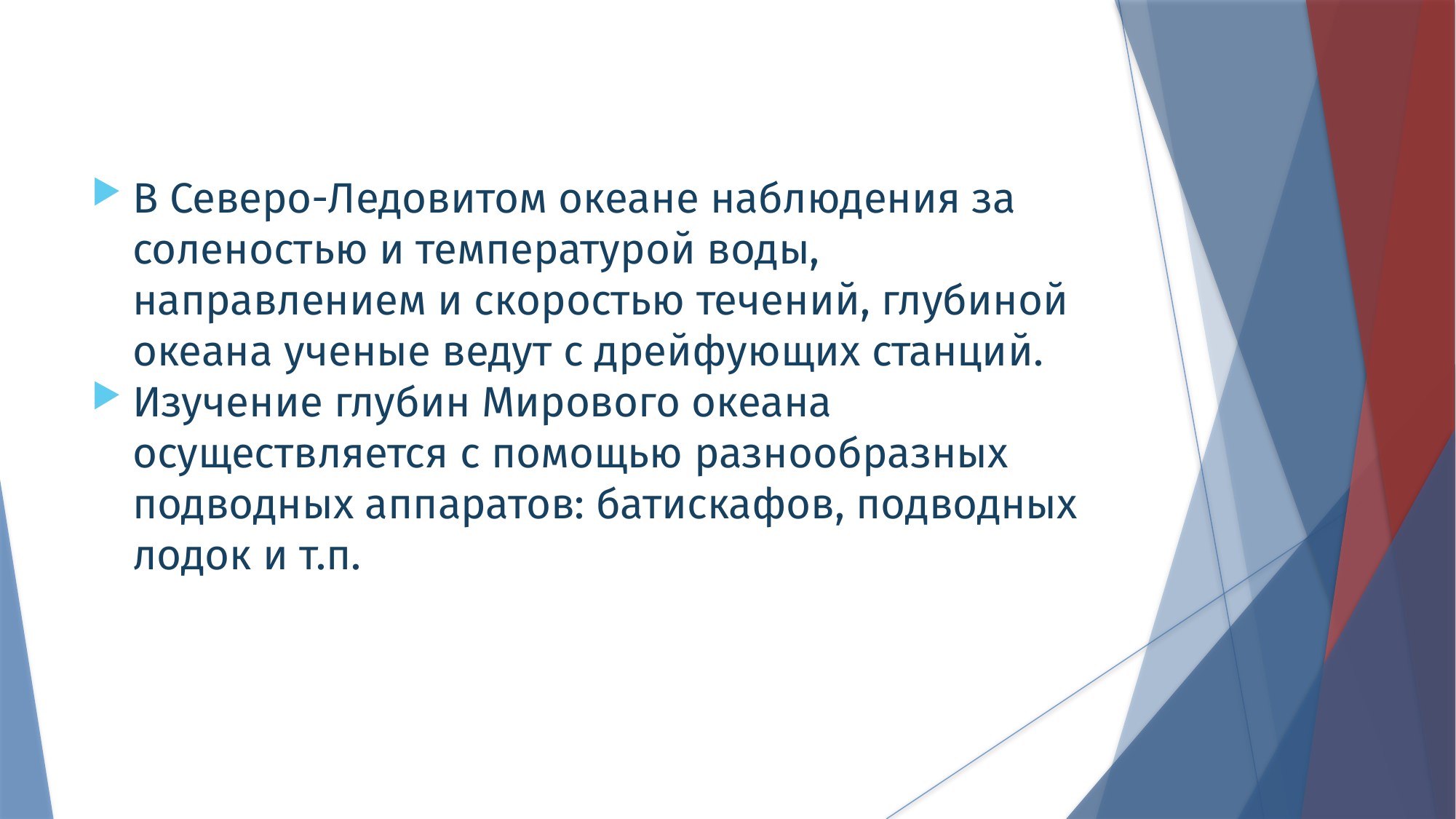

В Северо-Ледовитом океане наблюдения за соленостью и температурой воды, направлением и скоростью течений, глубиной океана ученые ведут с дрейфующих станций.
Изучение глубин Мирового океана осуществляется с помощью разнообразных подводных аппаратов: батискафов, подводных лодок и т.п.